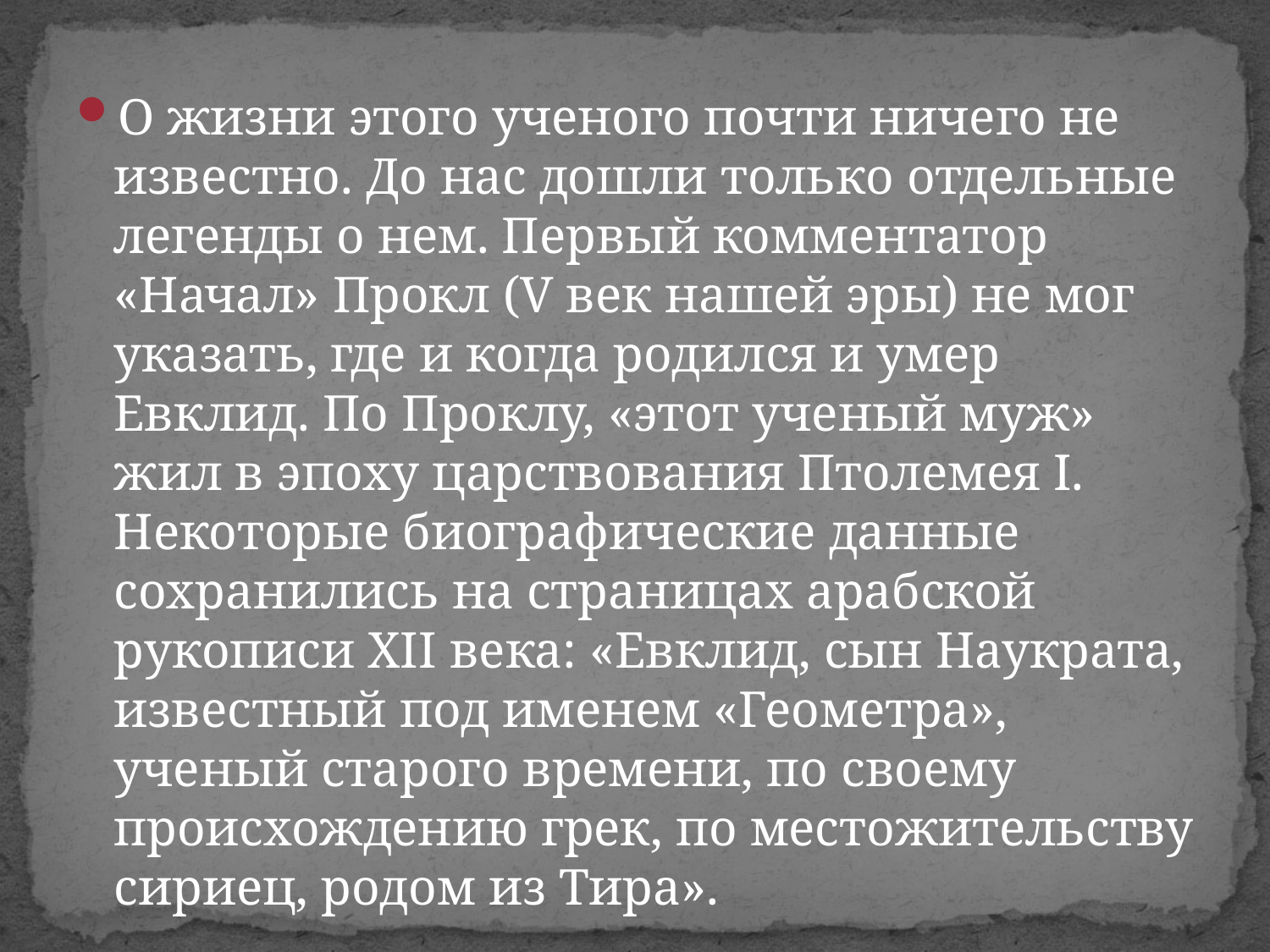

О жизни этого ученого почти ничего не известно. До нас дошли только отдельные легенды о нем. Первый комментатор «Начал» Прокл (V век нашей эры) не мог указать, где и когда родился и умер Евклид. По Проклу, «этот ученый муж» жил в эпоху царствования Птолемея I. Некоторые биографические данные сохранились на страницах арабской рукописи XII века: «Евклид, сын Наукрата, известный под именем «Геометра», ученый старого времени, по своему происхождению грек, по местожительству сириец, родом из Тира».